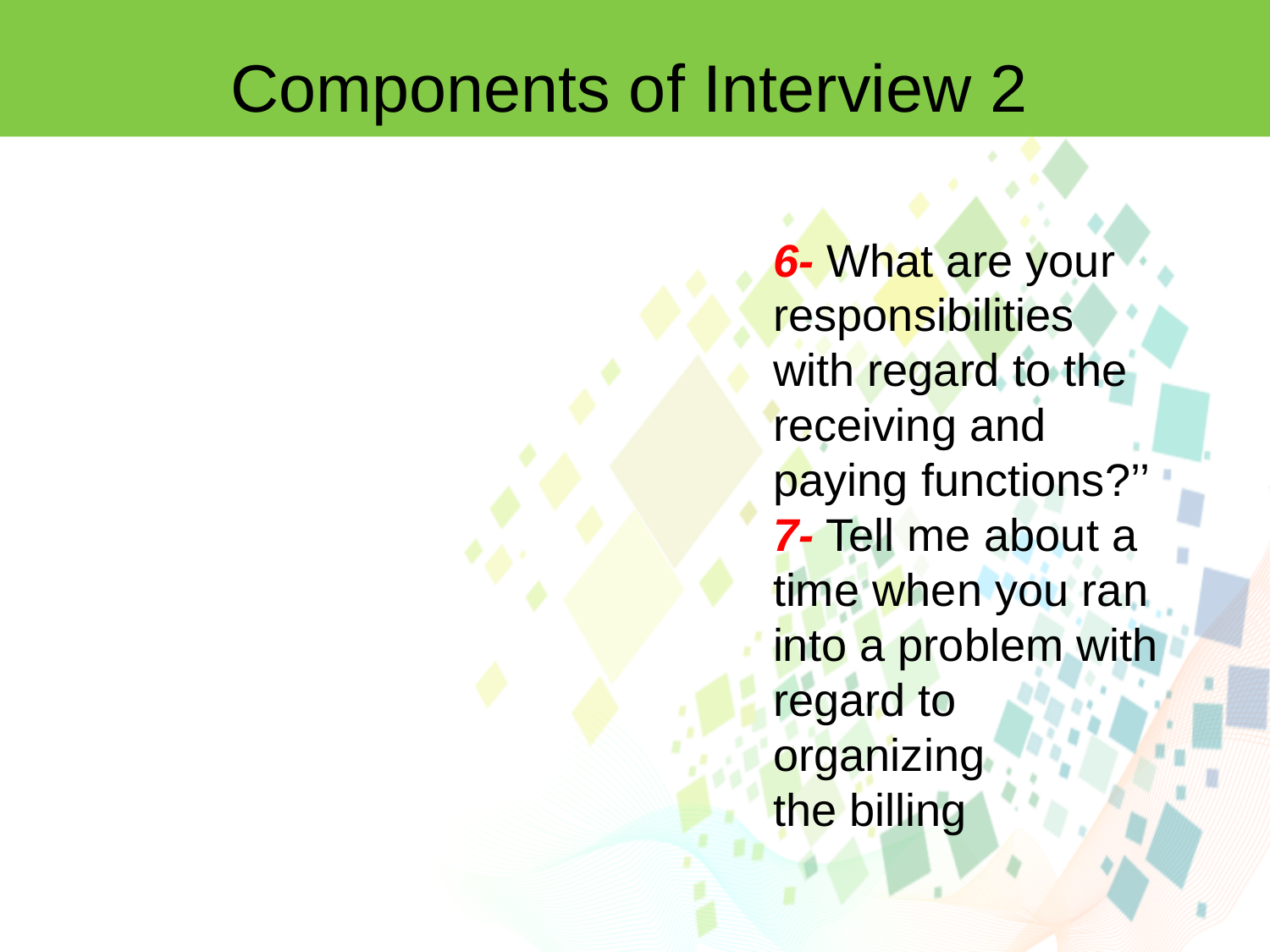

Components of Interview 2
6- What are your responsibilities with regard to the receiving and paying functions?’’
7- Tell me about a time when you ran into a problem with regard to organizing
the billing